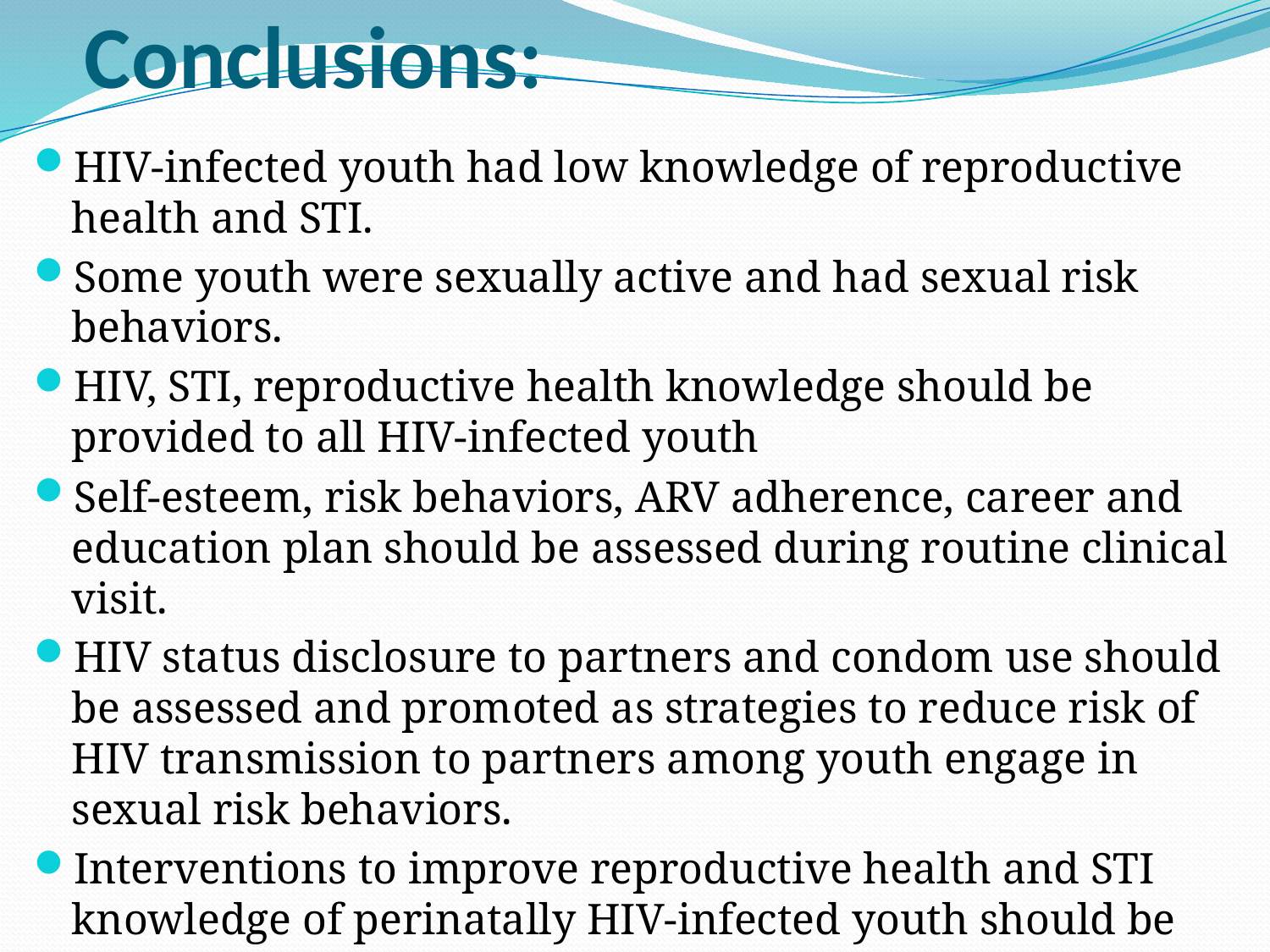

# Conclusions:
HIV-infected youth had low knowledge of reproductive health and STI.
Some youth were sexually active and had sexual risk behaviors.
HIV, STI, reproductive health knowledge should be provided to all HIV-infected youth
Self-esteem, risk behaviors, ARV adherence, career and education plan should be assessed during routine clinical visit.
HIV status disclosure to partners and condom use should be assessed and promoted as strategies to reduce risk of HIV transmission to partners among youth engage in sexual risk behaviors.
Interventions to improve reproductive health and STI knowledge of perinatally HIV-infected youth should be identified.